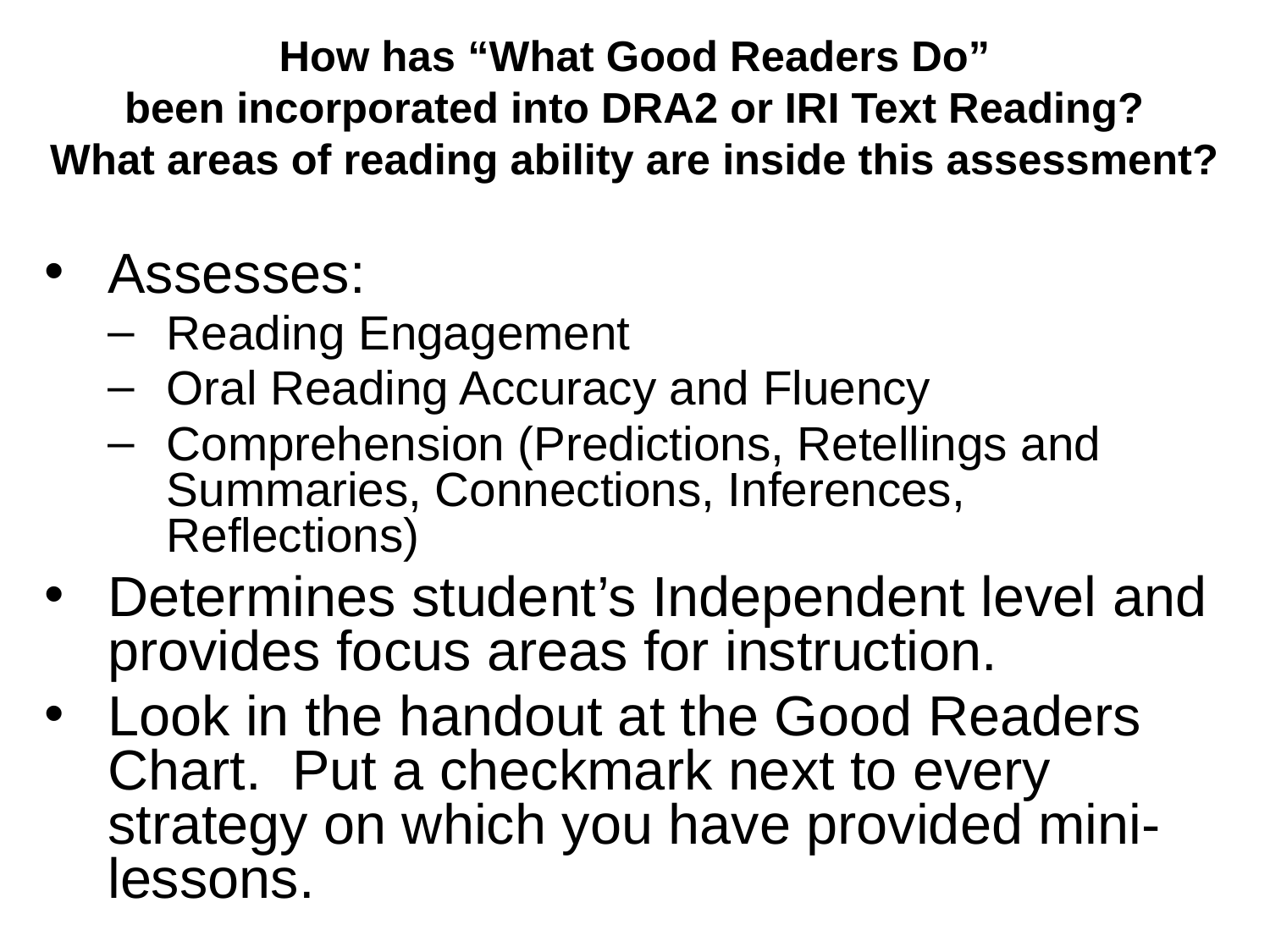

# How has “What Good Readers Do” been incorporated into DRA2 or IRI Text Reading? What areas of reading ability are inside this assessment?
Assesses:
Reading Engagement
Oral Reading Accuracy and Fluency
Comprehension (Predictions, Retellings and Summaries, Connections, Inferences, Reflections)
Determines student’s Independent level and provides focus areas for instruction.
Look in the handout at the Good Readers Chart.  Put a checkmark next to every strategy on which you have provided mini-lessons.